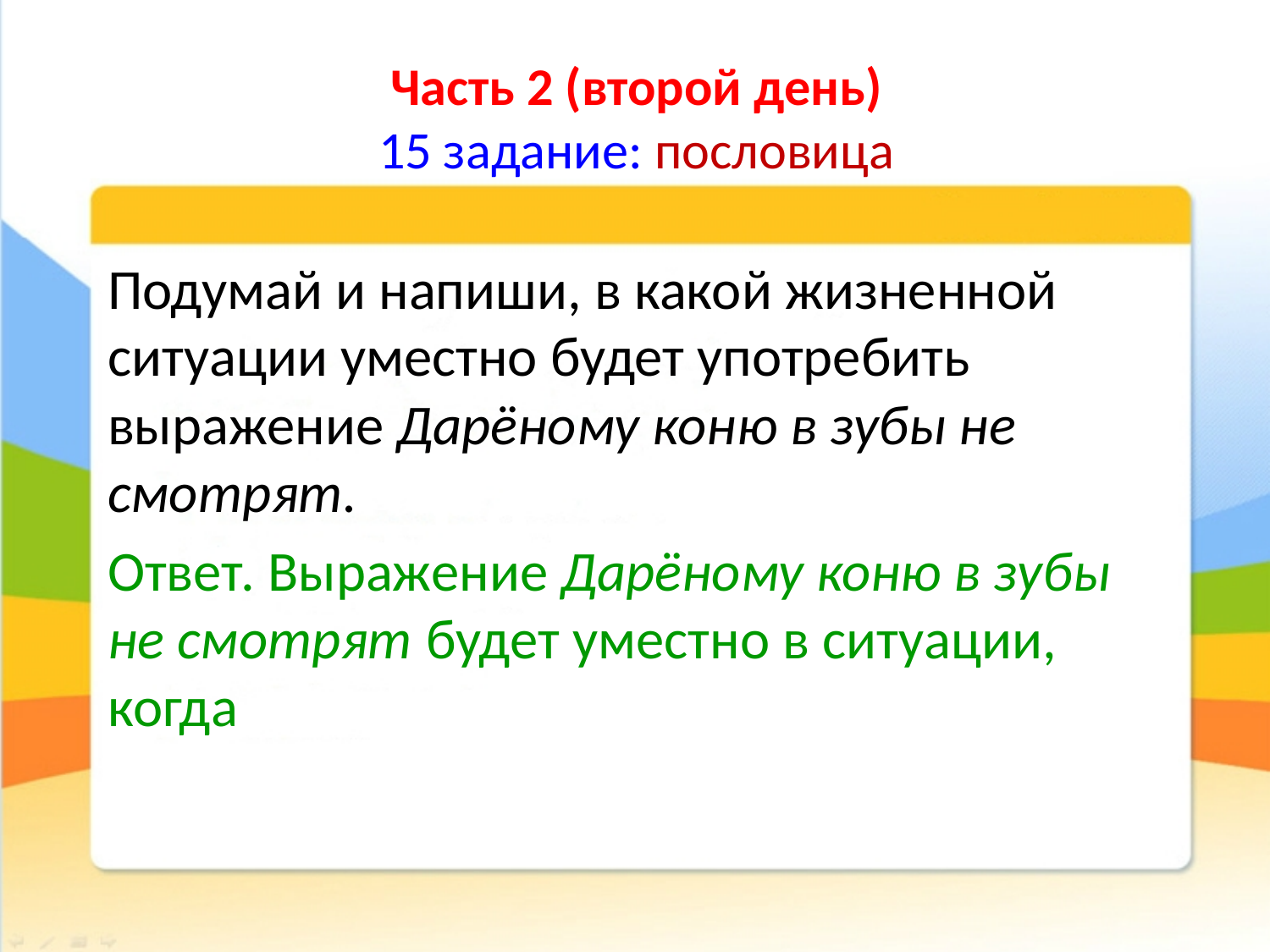

# Часть 2 (второй день) 15 задание: пословица
Подумай и напиши, в какой жизненной ситуации уместно будет употребить выражение Дарёному коню в зубы не смотрят.
Ответ. Выражение Дарёному коню в зубы не смотрят будет уместно в ситуации, когда